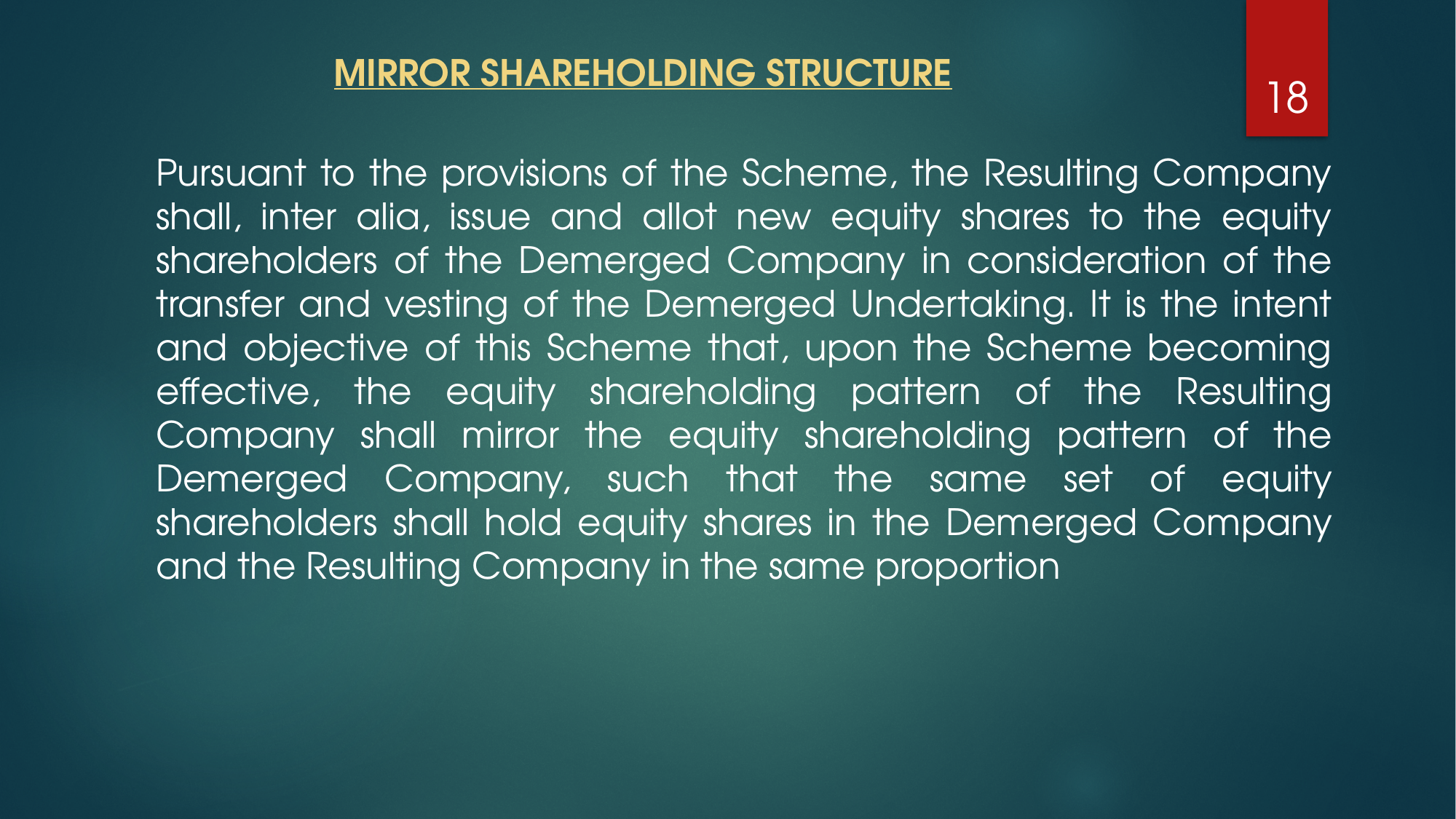

18
MIRROR SHAREHOLDING STRUCTURE
Pursuant to the provisions of the Scheme, the Resulting Company shall, inter alia, issue and allot new equity shares to the equity shareholders of the Demerged Company in consideration of the transfer and vesting of the Demerged Undertaking. It is the intent and objective of this Scheme that, upon the Scheme becoming effective, the equity shareholding pattern of the Resulting Company shall mirror the equity shareholding pattern of the Demerged Company, such that the same set of equity shareholders shall hold equity shares in the Demerged Company and the Resulting Company in the same proportion